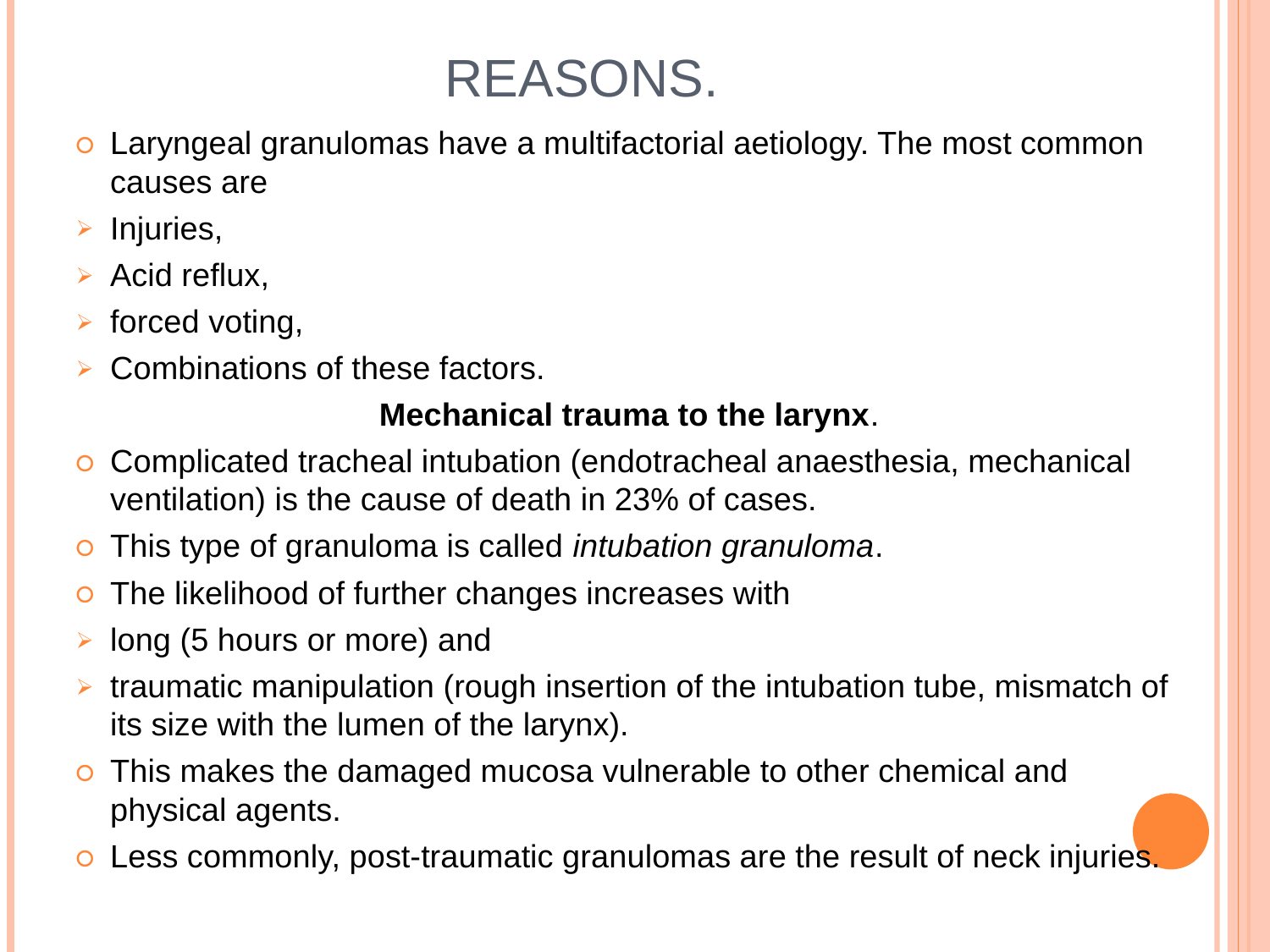

# Reasons.
Laryngeal granulomas have a multifactorial aetiology. The most common causes are
Injuries,
Acid reflux,
forced voting,
Combinations of these factors.
Mechanical trauma to the larynx.
Complicated tracheal intubation (endotracheal anaesthesia, mechanical ventilation) is the cause of death in 23% of cases.
This type of granuloma is called intubation granuloma.
The likelihood of further changes increases with
long (5 hours or more) and
traumatic manipulation (rough insertion of the intubation tube, mismatch of its size with the lumen of the larynx).
This makes the damaged mucosa vulnerable to other chemical and physical agents.
Less commonly, post-traumatic granulomas are the result of neck injuries.